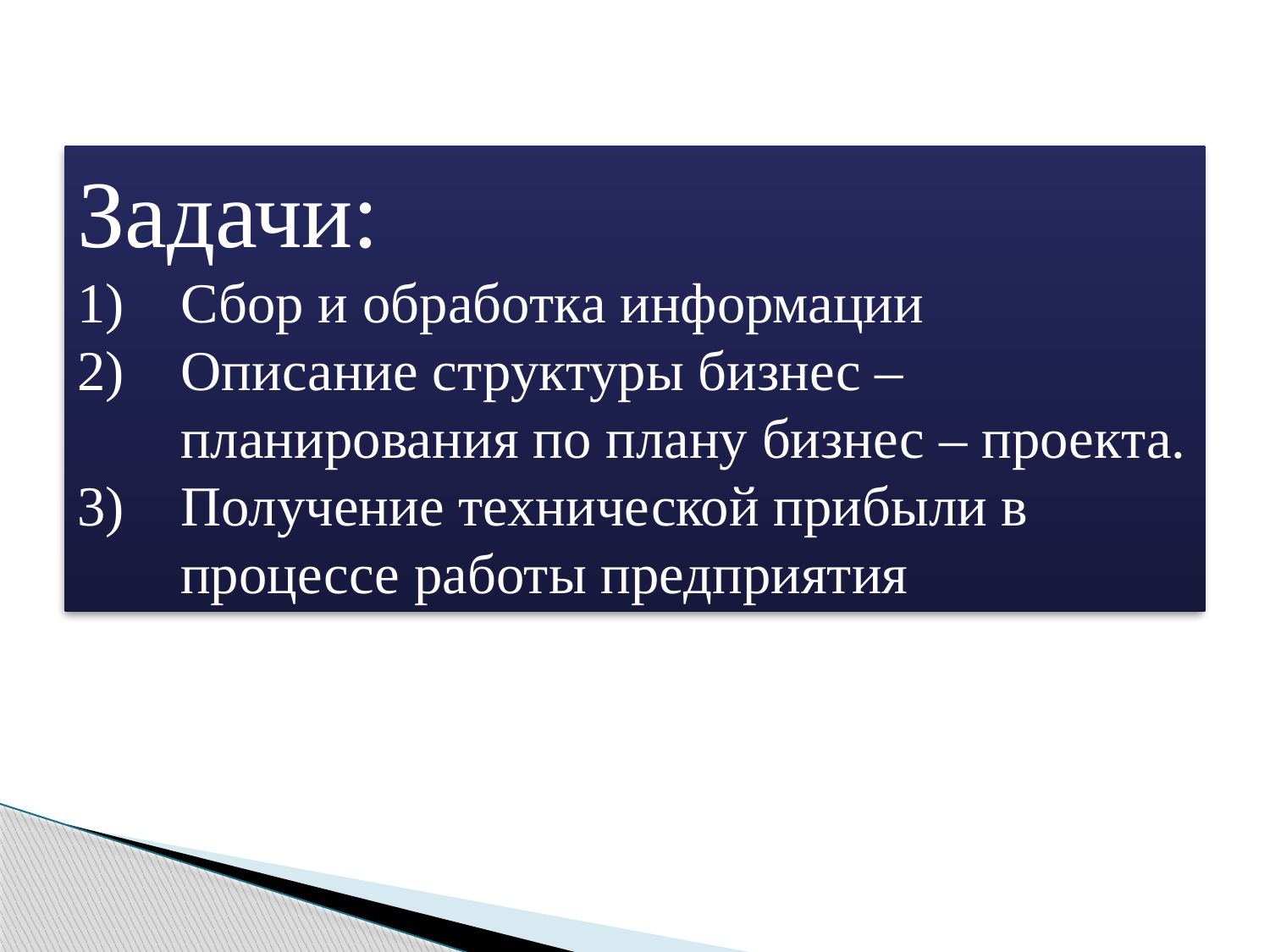

Задачи:
Сбор и обработка информации
Описание структуры бизнес – планирования по плану бизнес – проекта.
Получение технической прибыли в процессе работы предприятия